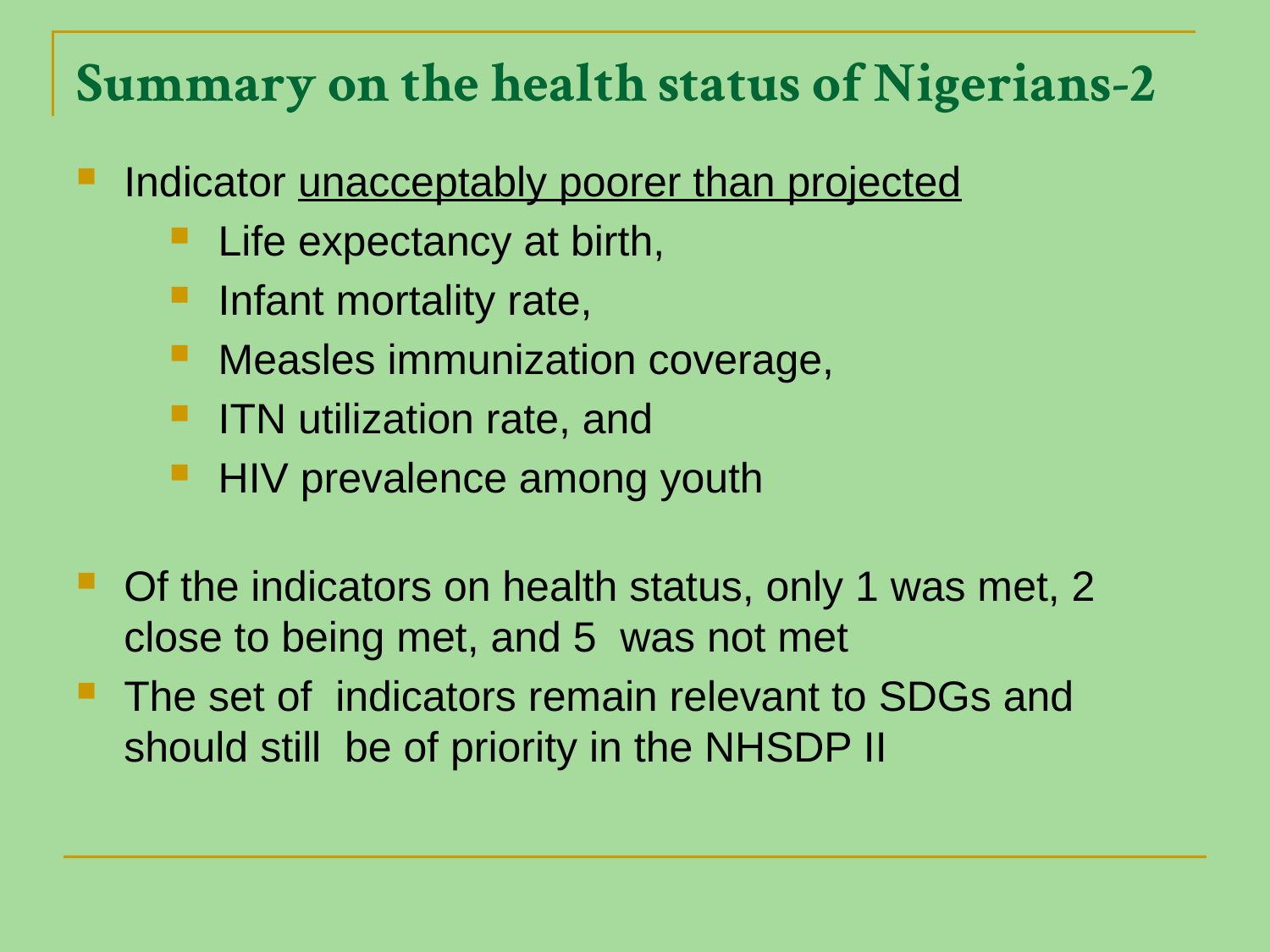

# Summary on the health status of Nigerians-2
Indicator unacceptably poorer than projected
Life expectancy at birth,
Infant mortality rate,
Measles immunization coverage,
ITN utilization rate, and
HIV prevalence among youth

Of the indicators on health status, only 1 was met, 2 close to being met, and 5  was not met
The set of  indicators remain relevant to SDGs and should still  be of priority in the NHSDP II